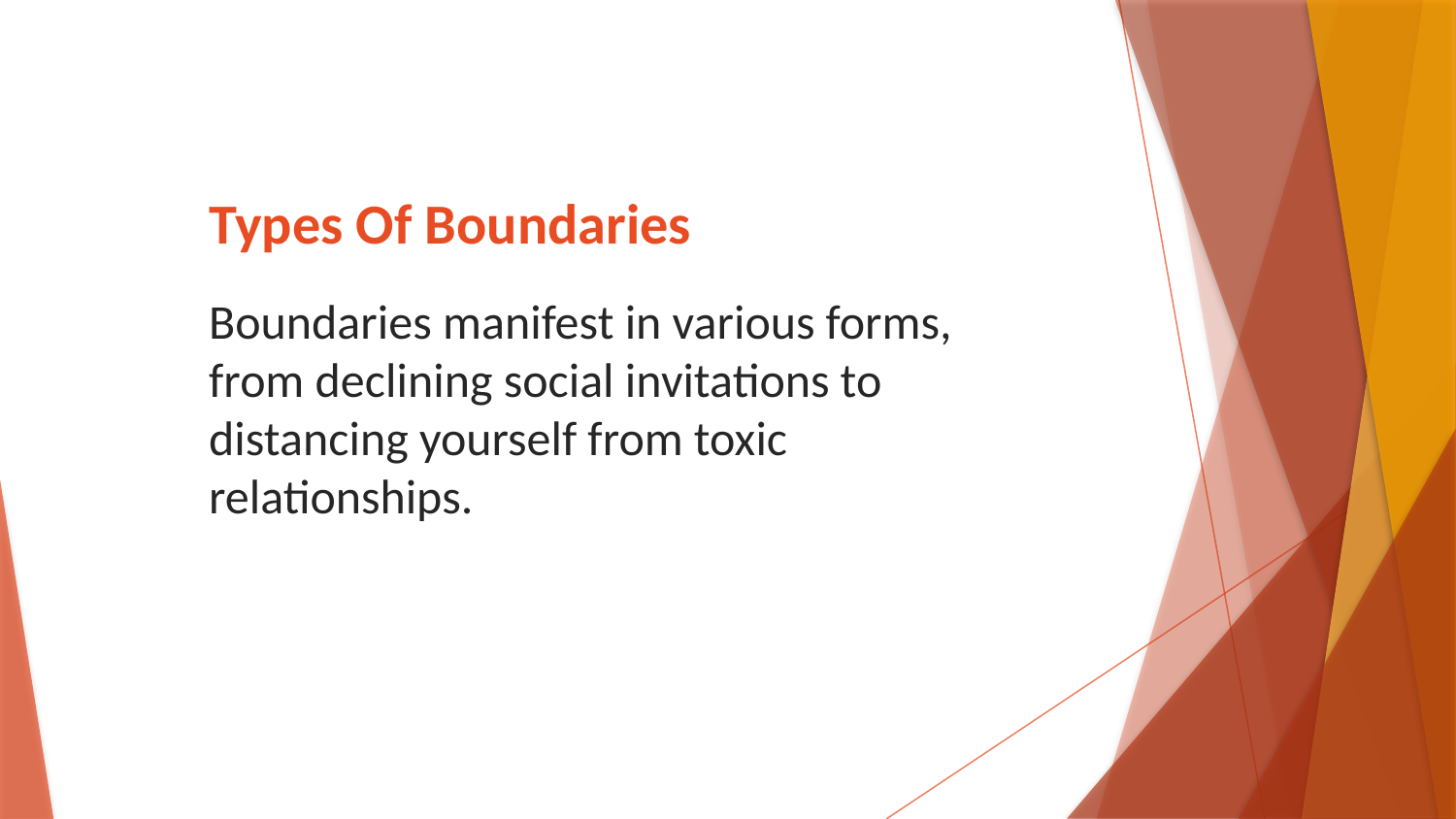

# Types Of Boundaries
Boundaries manifest in various forms, from declining social invitations to distancing yourself from toxic relationships.